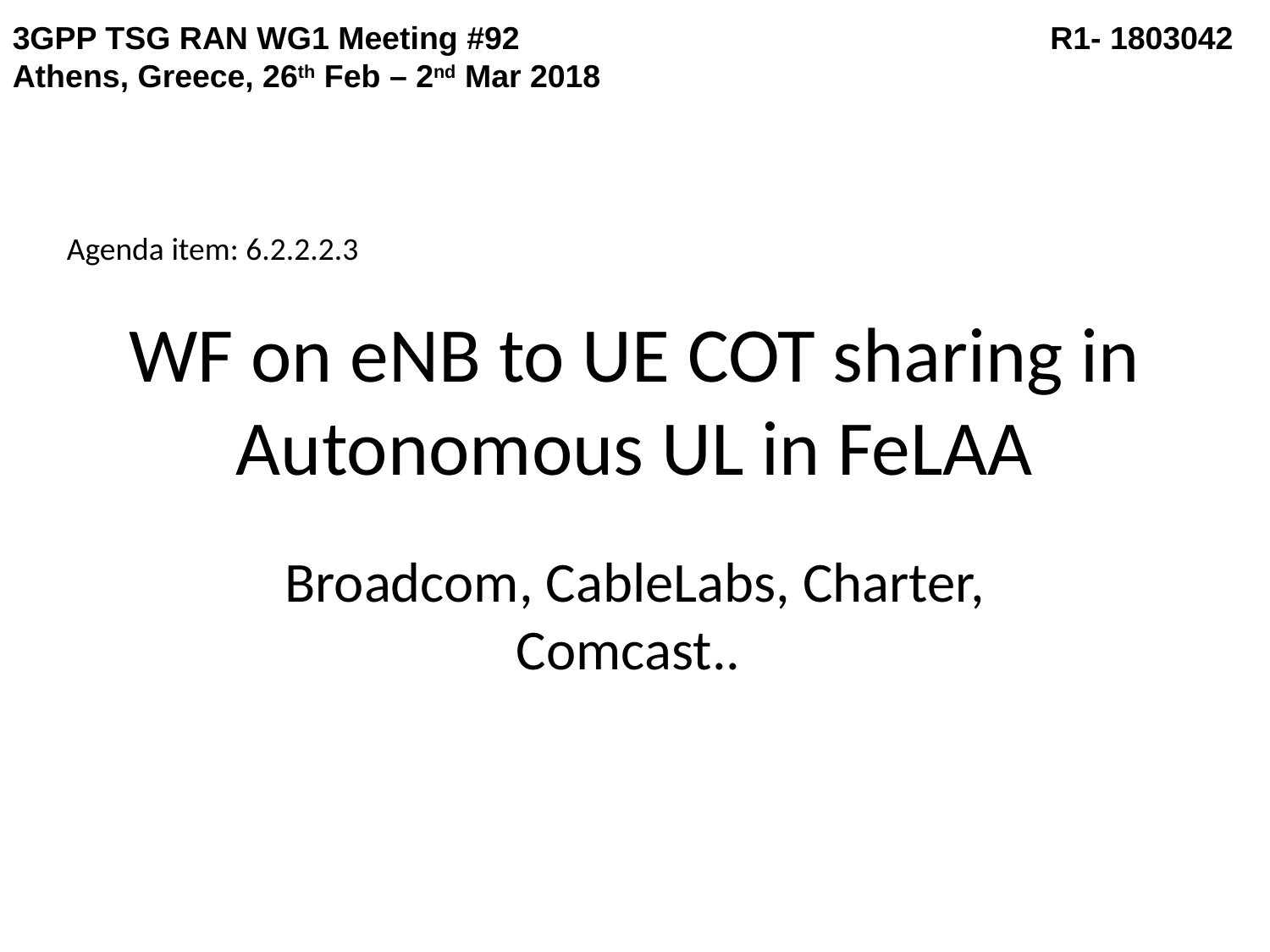

3GPP TSG RAN WG1 Meeting #92	R1- 1803042
Athens, Greece, 26th Feb – 2nd Mar 2018
Agenda item: 6.2.2.2.3
# WF on eNB to UE COT sharing in Autonomous UL in FeLAA
Broadcom, CableLabs, Charter, Comcast..